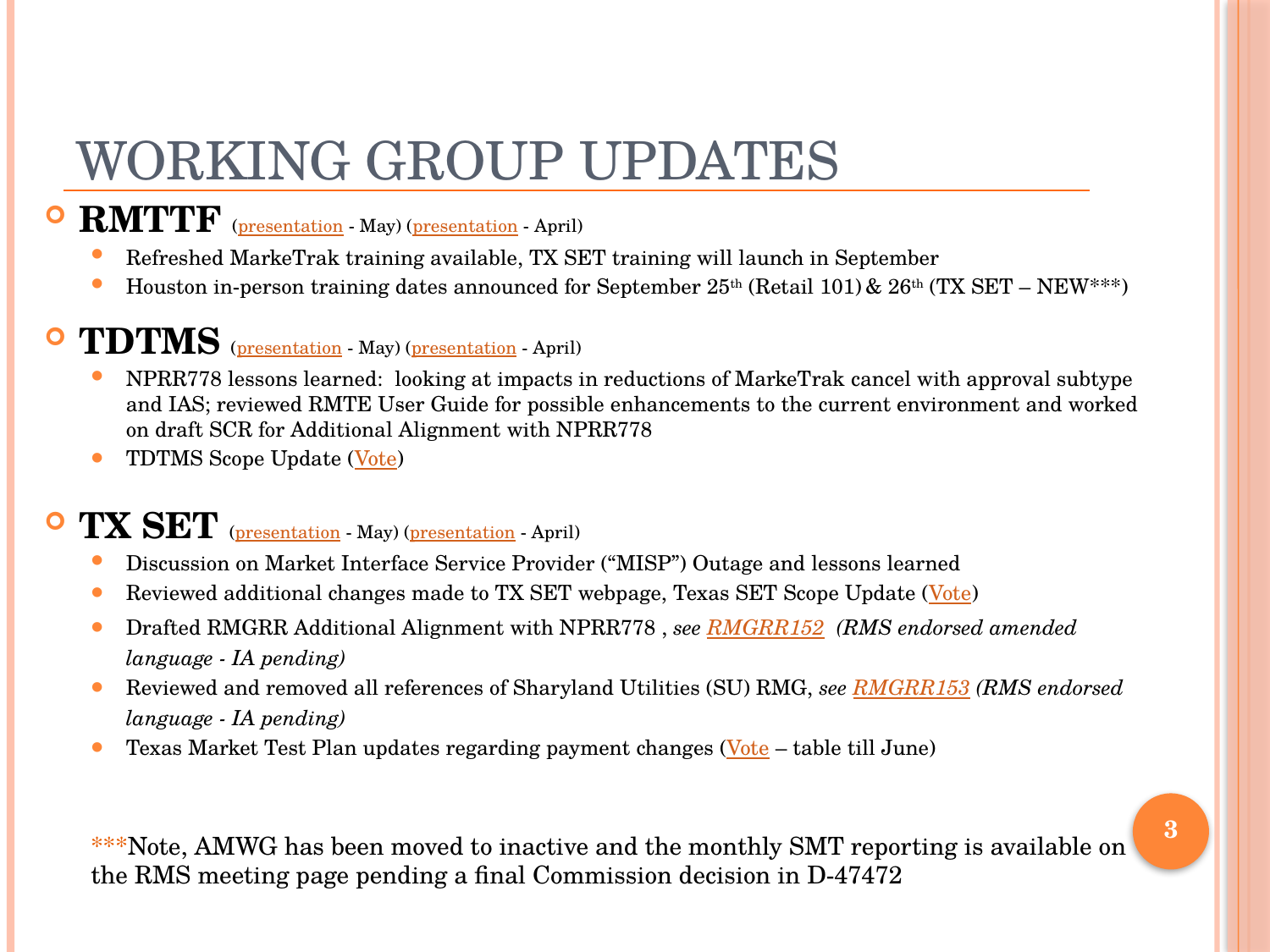

# Working Group Updates
RMTTF (presentation - May) (presentation - April)
Refreshed MarkeTrak training available, TX SET training will launch in September
Houston in-person training dates announced for September 25th (Retail 101) & 26th (TX SET – NEW***)

TDTMS (presentation - May) (presentation - April)
NPRR778 lessons learned:  looking at impacts in reductions of MarkeTrak cancel with approval subtype and IAS; reviewed RMTE User Guide for possible enhancements to the current environment and worked on draft SCR for Additional Alignment with NPRR778
TDTMS Scope Update (Vote)

TX SET (presentation - May) (presentation - April)
Discussion on Market Interface Service Provider (“MISP”) Outage and lessons learned
Reviewed additional changes made to TX SET webpage, Texas SET Scope Update (Vote)
Drafted RMGRR Additional Alignment with NPRR778 , see RMGRR152  (RMS endorsed amended language - IA pending)
Reviewed and removed all references of Sharyland Utilities (SU) RMG, see RMGRR153 (RMS endorsed language - IA pending)
Texas Market Test Plan updates regarding payment changes (Vote – table till June)

***Note, AMWG has been moved to inactive and the monthly SMT reporting is available on the RMS meeting page pending a final Commission decision in D-47472

3